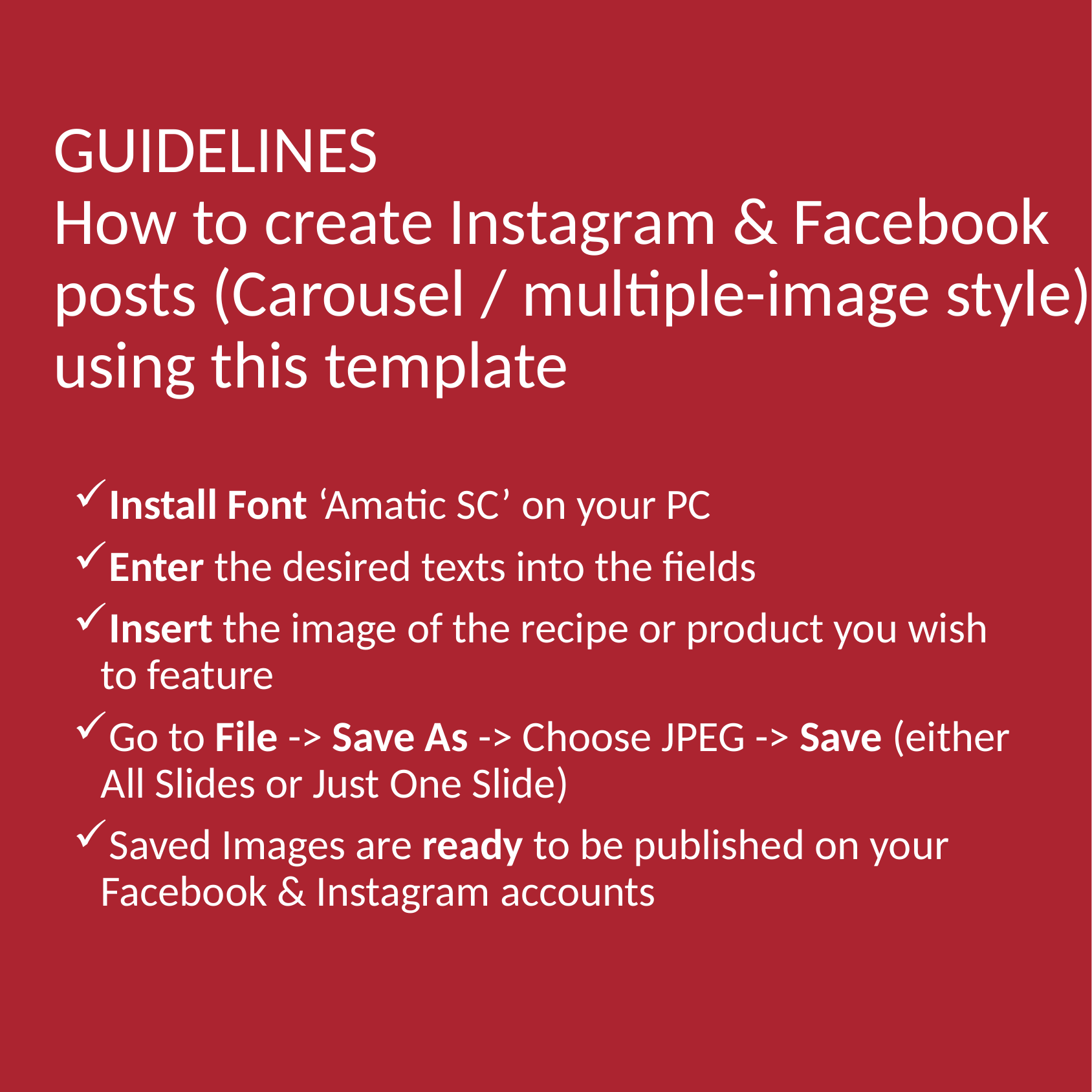

GUIDELINES
How to create Instagram & Facebook posts (Carousel / multiple-image style) using this template
Install Font ‘Amatic SC’ on your PC
Enter the desired texts into the fields
Insert the image of the recipe or product you wish to feature
Go to File -> Save As -> Choose JPEG -> Save (either All Slides or Just One Slide)
Saved Images are ready to be published on your Facebook & Instagram accounts